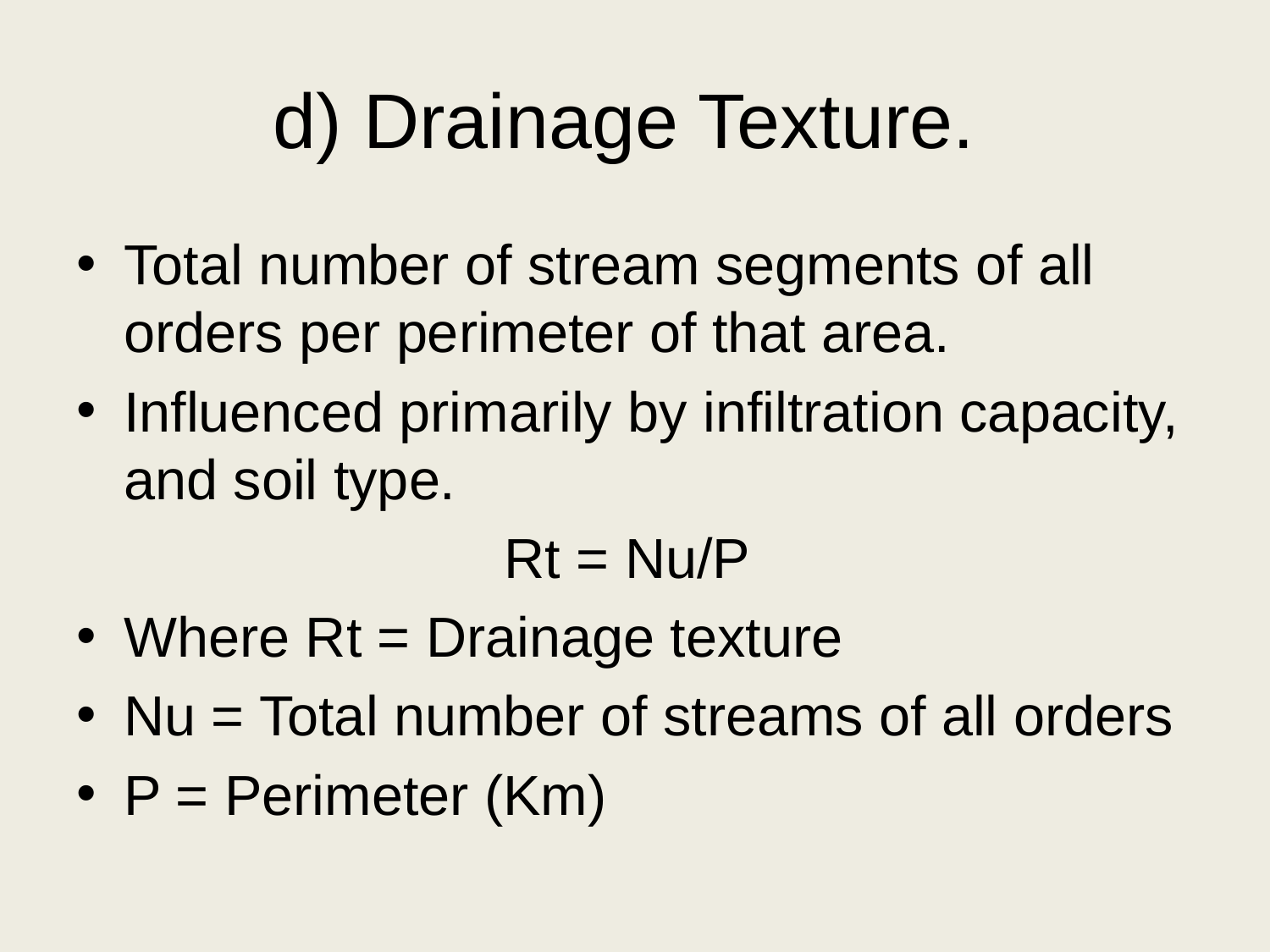

# d) Drainage Texture.
Total number of stream segments of all orders per perimeter of that area.
Influenced primarily by infiltration capacity, and soil type.
Rt = Nu/P
Where Rt = Drainage texture
Nu = Total number of streams of all orders
P = Perimeter (Km)